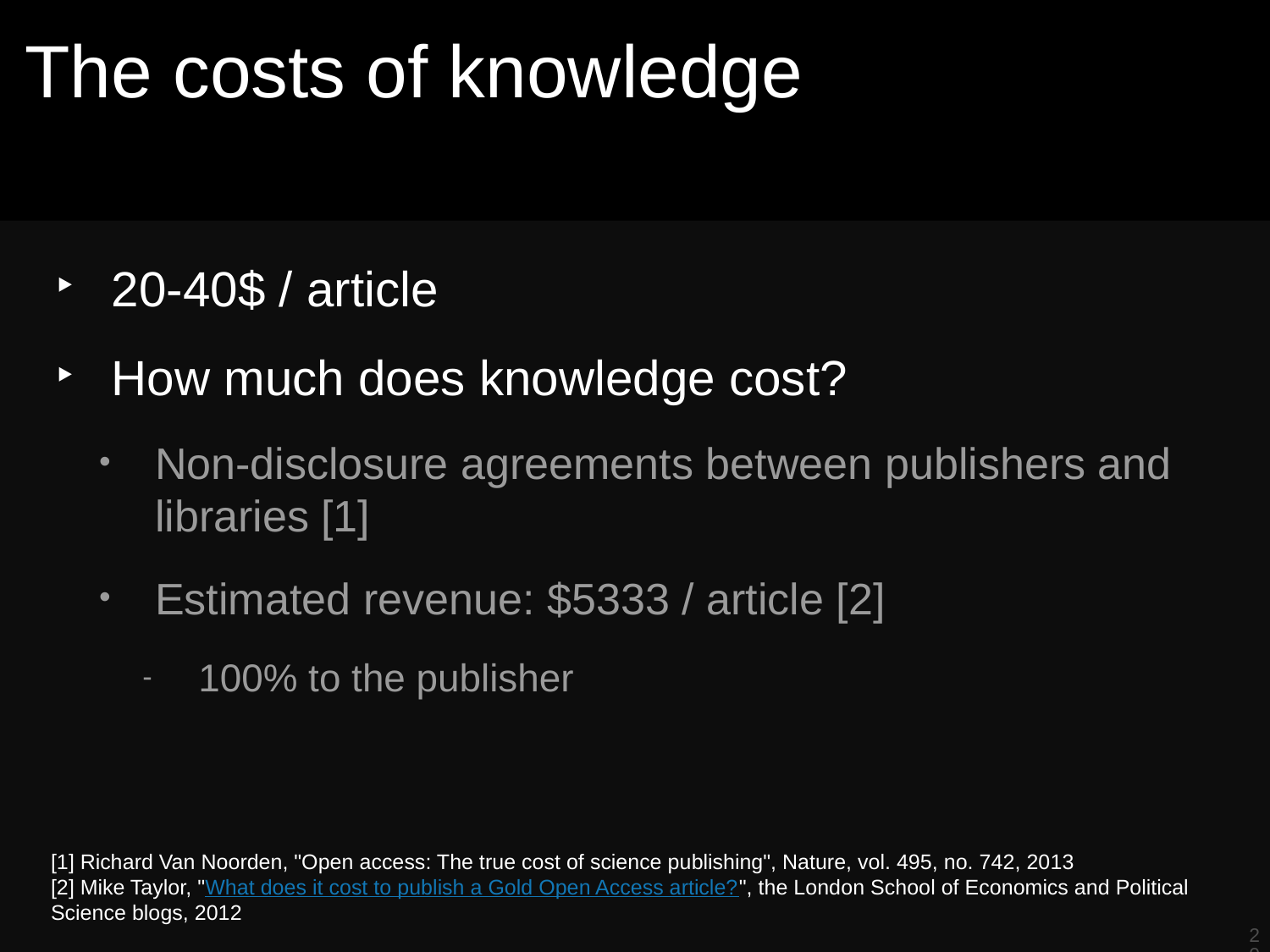

# The costs of knowledge
20-40$ / article
How much does knowledge cost?
Non-disclosure agreements between publishers and libraries [1]
Estimated revenue: $5333 / article [2]
100% to the publisher
[1] Richard Van Noorden, "Open access: The true cost of science publishing", Nature, vol. 495, no. 742, 2013
[2] Mike Taylor, "What does it cost to publish a Gold Open Access article?", the London School of Economics and Political Science blogs, 2012
20